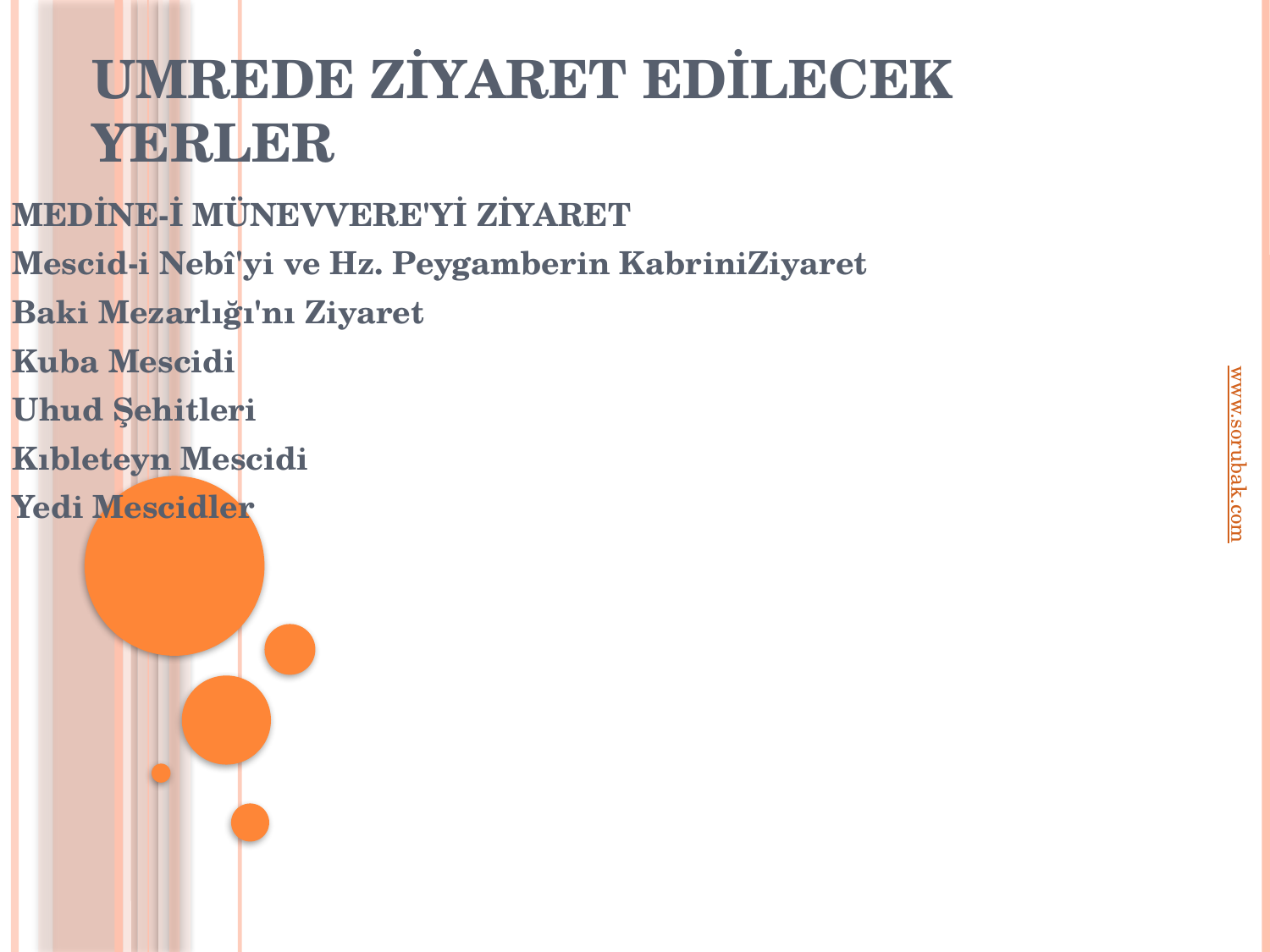

# Umrede ziyaret edilecek yerler
MEDİNE-İ MÜNEVVERE'Yİ ZİYARET
Mescid-i Nebî'yi ve Hz. Peygamberin KabriniZiyaret
Baki Mezarlığı'nı Ziyaret
Kuba Mescidi
Uhud Şehitleri
Kıbleteyn Mescidi
Yedi Mescidler

www.sorubak.com